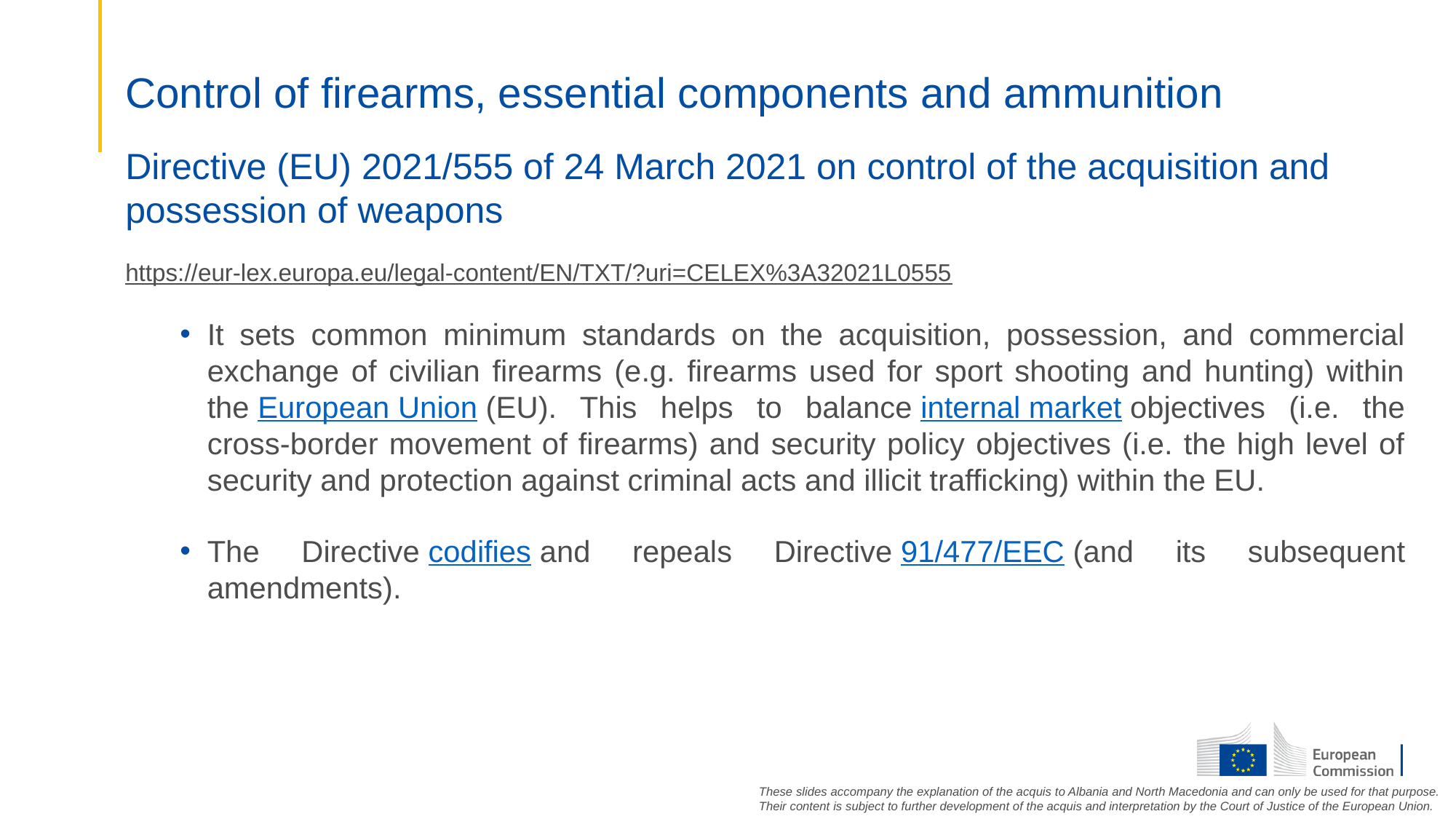

# Control of firearms, essential components and ammunition
Directive (EU) 2021/555 of 24 March 2021 on control of the acquisition and possession of weapons
https://eur-lex.europa.eu/legal-content/EN/TXT/?uri=CELEX%3A32021L0555

It sets common minimum standards on the acquisition, possession, and commercial exchange of civilian firearms (e.g. firearms used for sport shooting and hunting) within the European Union (EU). This helps to balance internal market objectives (i.e. the cross-border movement of firearms) and security policy objectives (i.e. the high level of security and protection against criminal acts and illicit trafficking) within the EU.
The Directive codifies and repeals Directive 91/477/EEC (and its subsequent amendments).